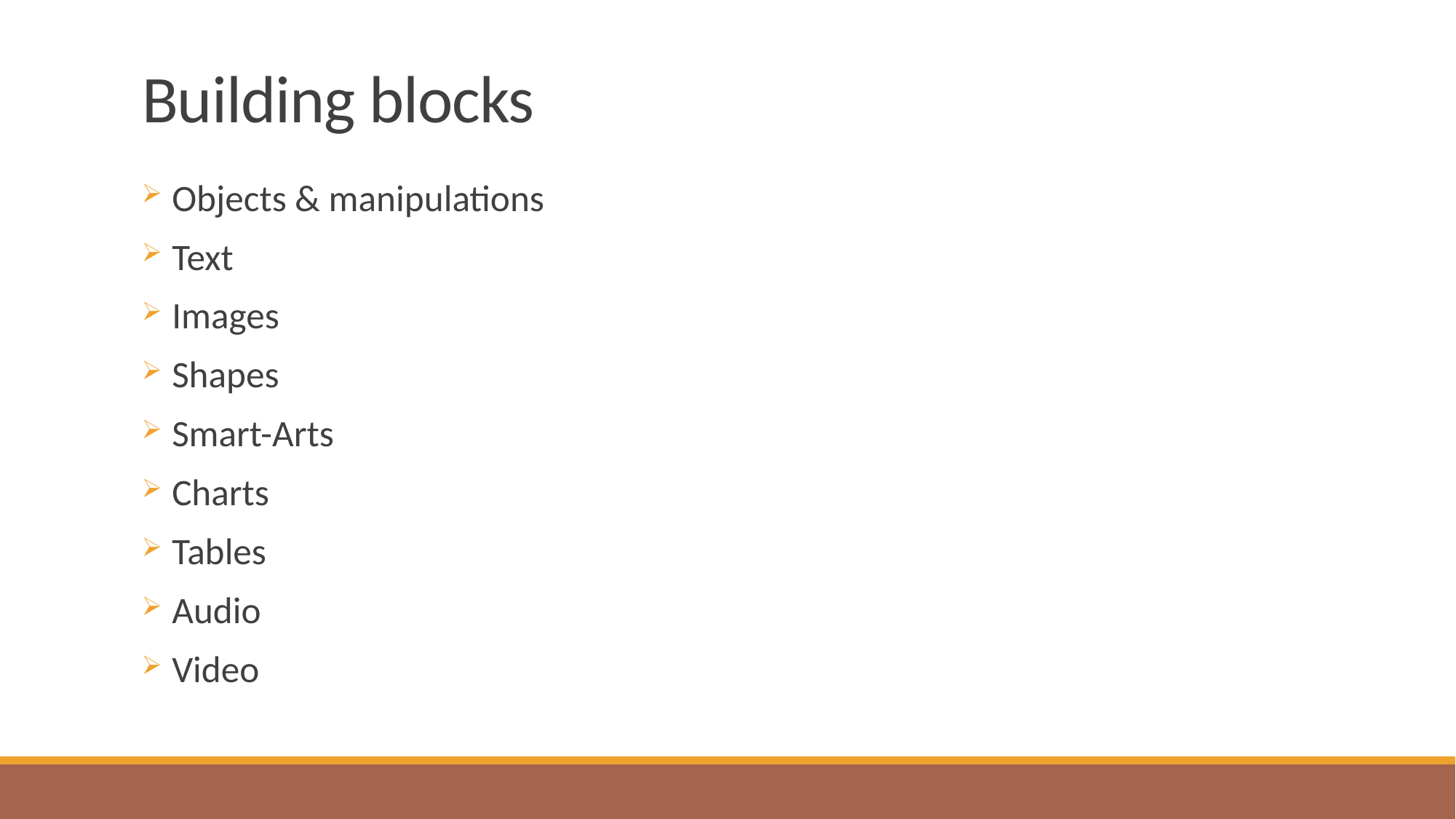

# Building blocks
Objects & manipulations
Text
Images
Shapes
Smart-Arts
Charts
Tables
Audio
Video